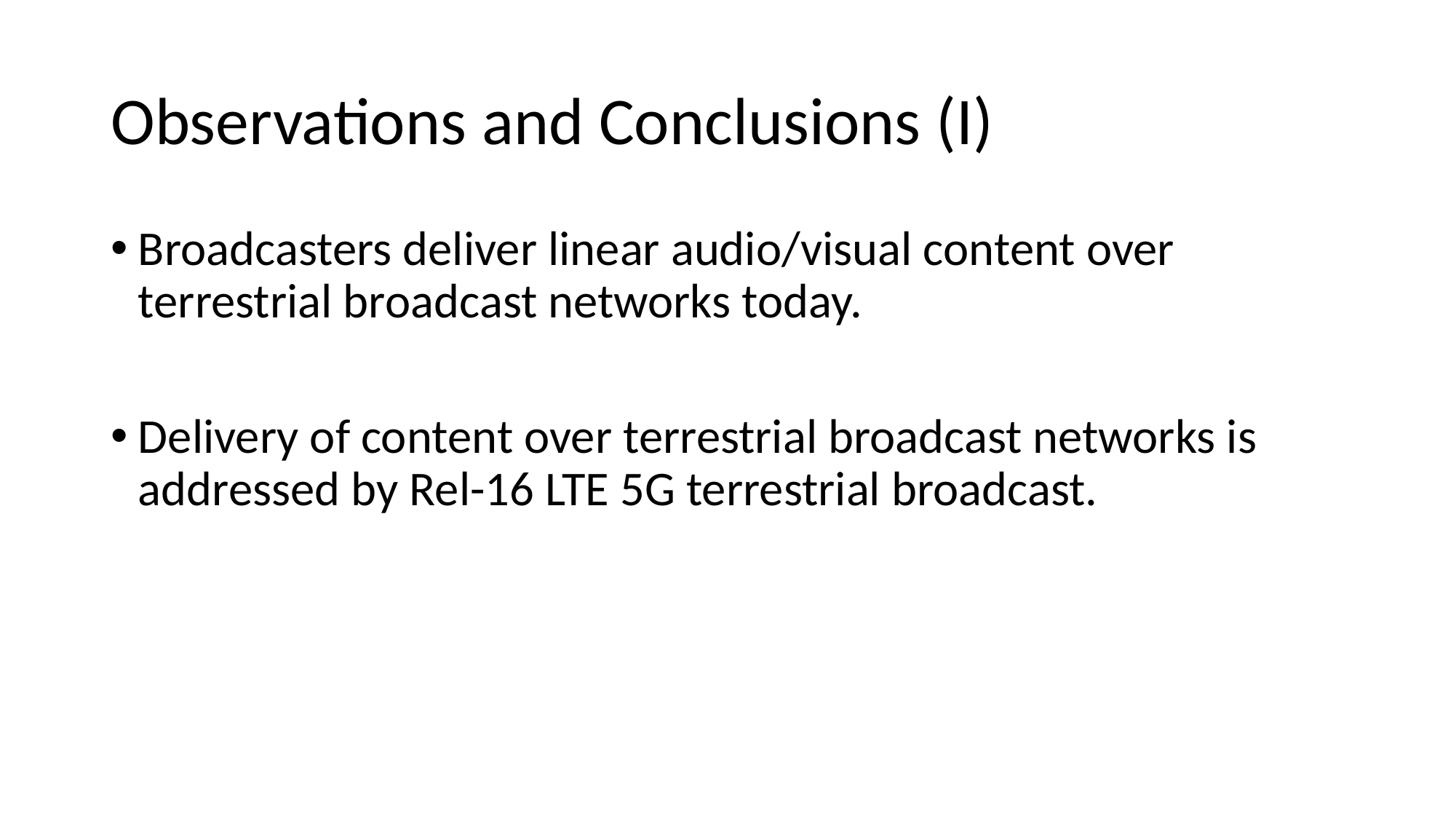

# Observations and Conclusions (I)
Broadcasters deliver linear audio/visual content over terrestrial broadcast networks today.

Delivery of content over terrestrial broadcast networks is addressed by Rel-16 LTE 5G terrestrial broadcast.